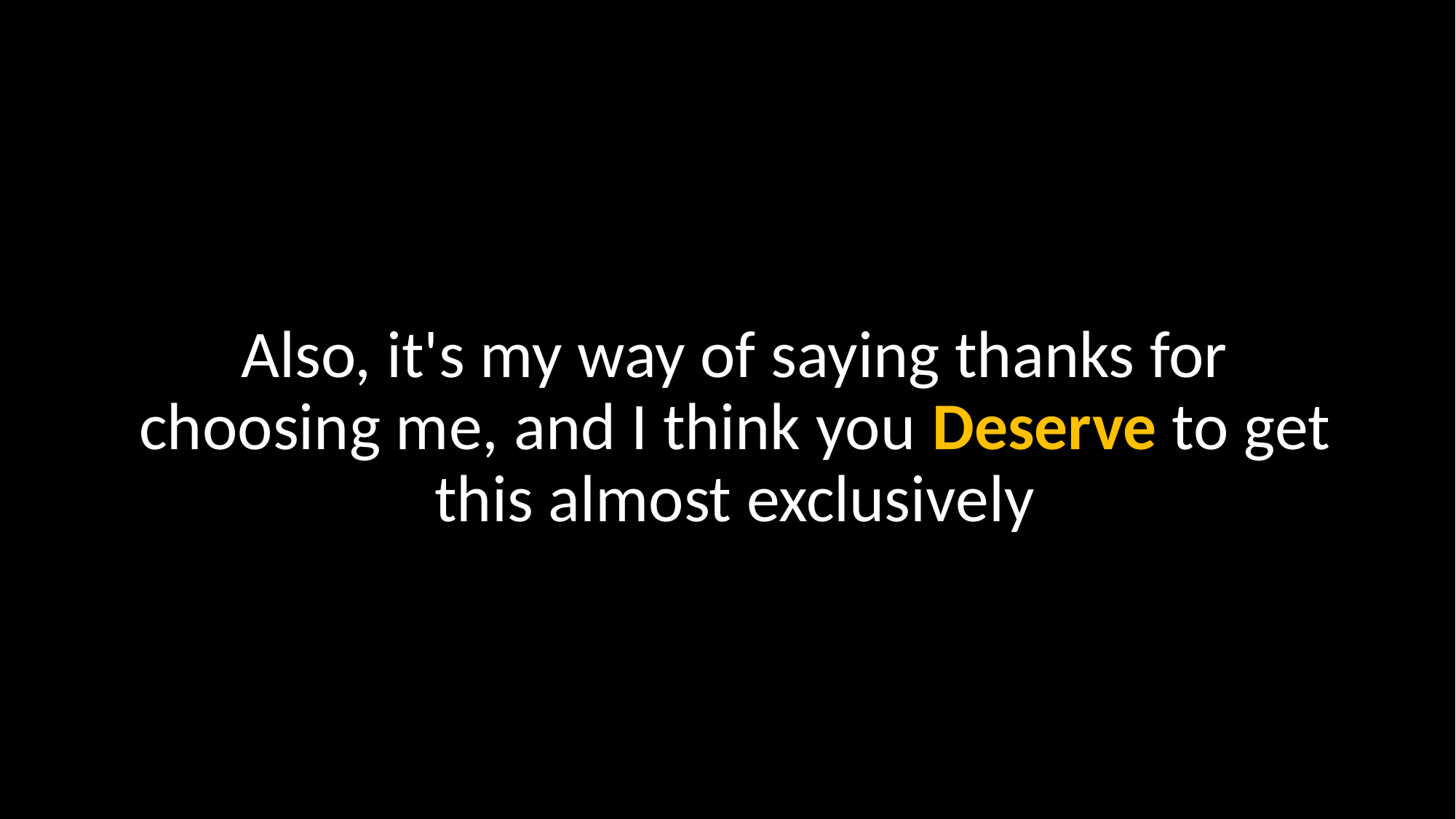

Also, it's my way of saying thanks for choosing me, and I think you Deserve to get this almost exclusively